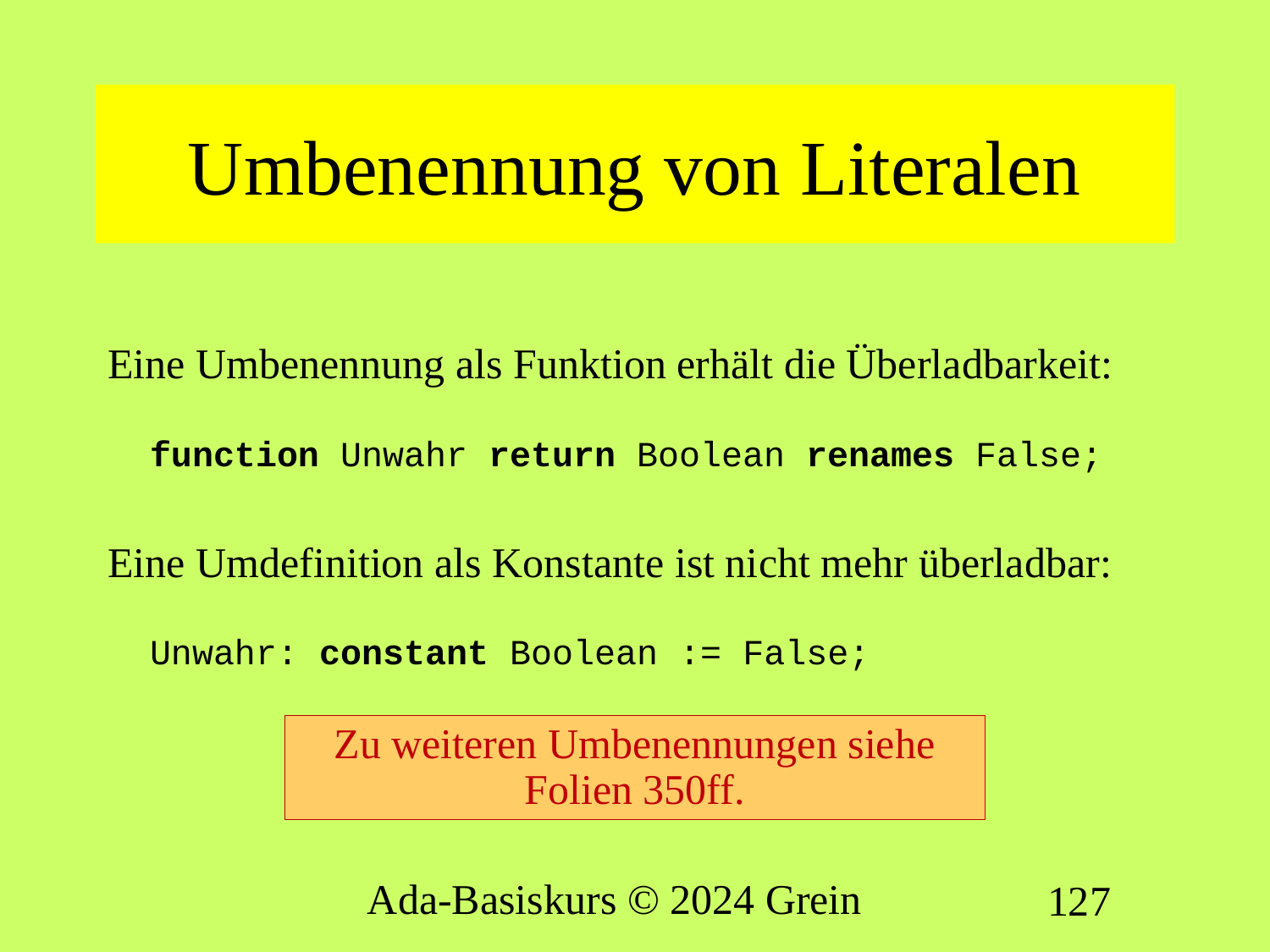

# Umbenennung von Literalen
Eine Umbenennung als Funktion erhält die Überladbarkeit:

  function Unwahr return Boolean renames False;

Eine Umdefinition als Konstante ist nicht mehr überladbar:

  Unwahr: constant Boolean := False;
Zu weiteren Umbenennungen siehe Folien 350ff.
Ada-Basiskurs © 2024 Grein
127